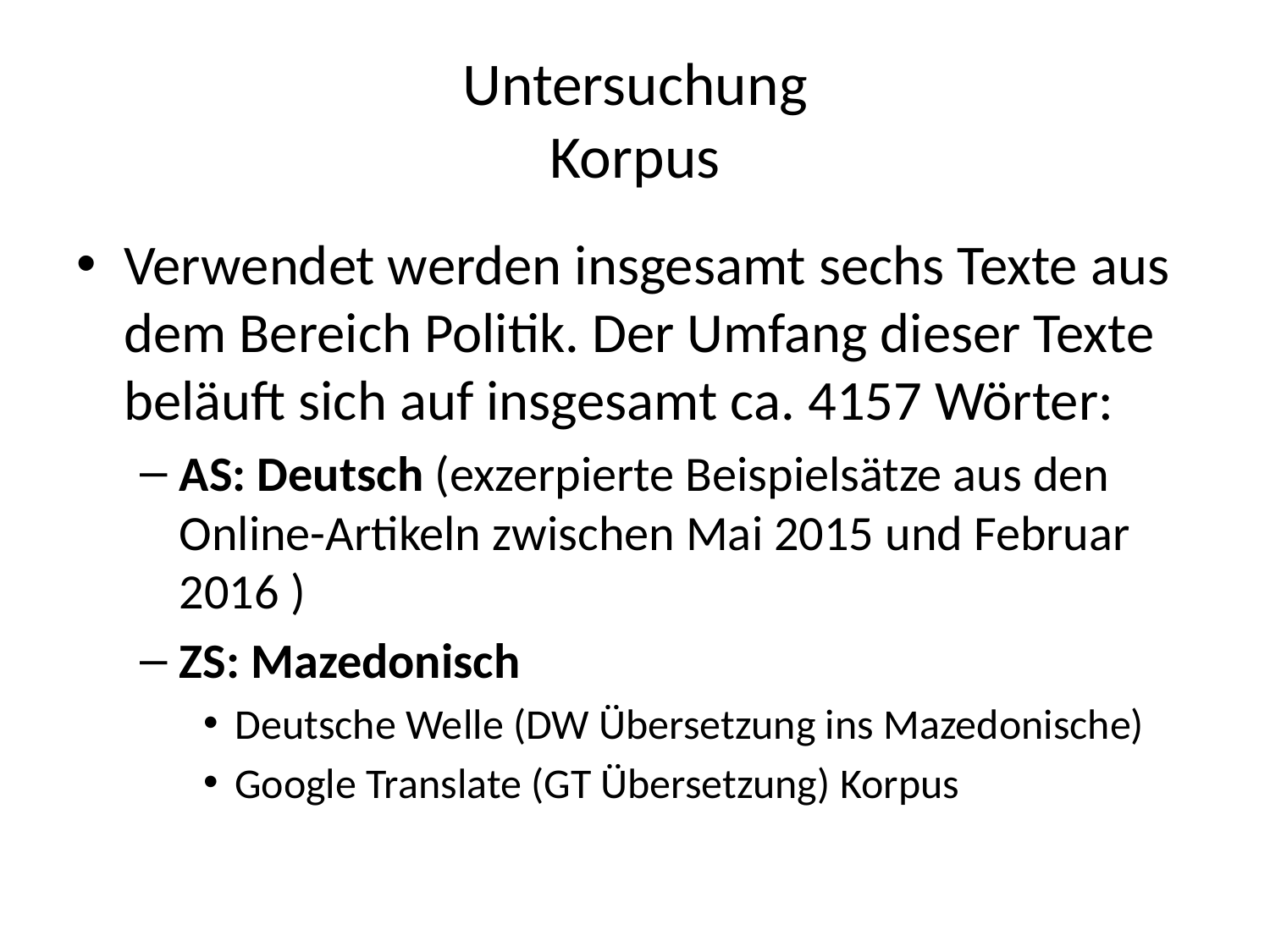

# Untersuchung Korpus
Verwendet werden insgesamt sechs Texte aus dem Bereich Politik. Der Umfang dieser Texte beläuft sich auf insgesamt ca. 4157 Wörter:
AS: Deutsch (exzerpierte Beispielsätze aus den Online-Artikeln zwischen Mai 2015 und Februar 2016 )
ZS: Mazedonisch
Deutsche Welle (DW Übersetzung ins Mazedonische)
Google Translate (GT Übersetzung) Korpus